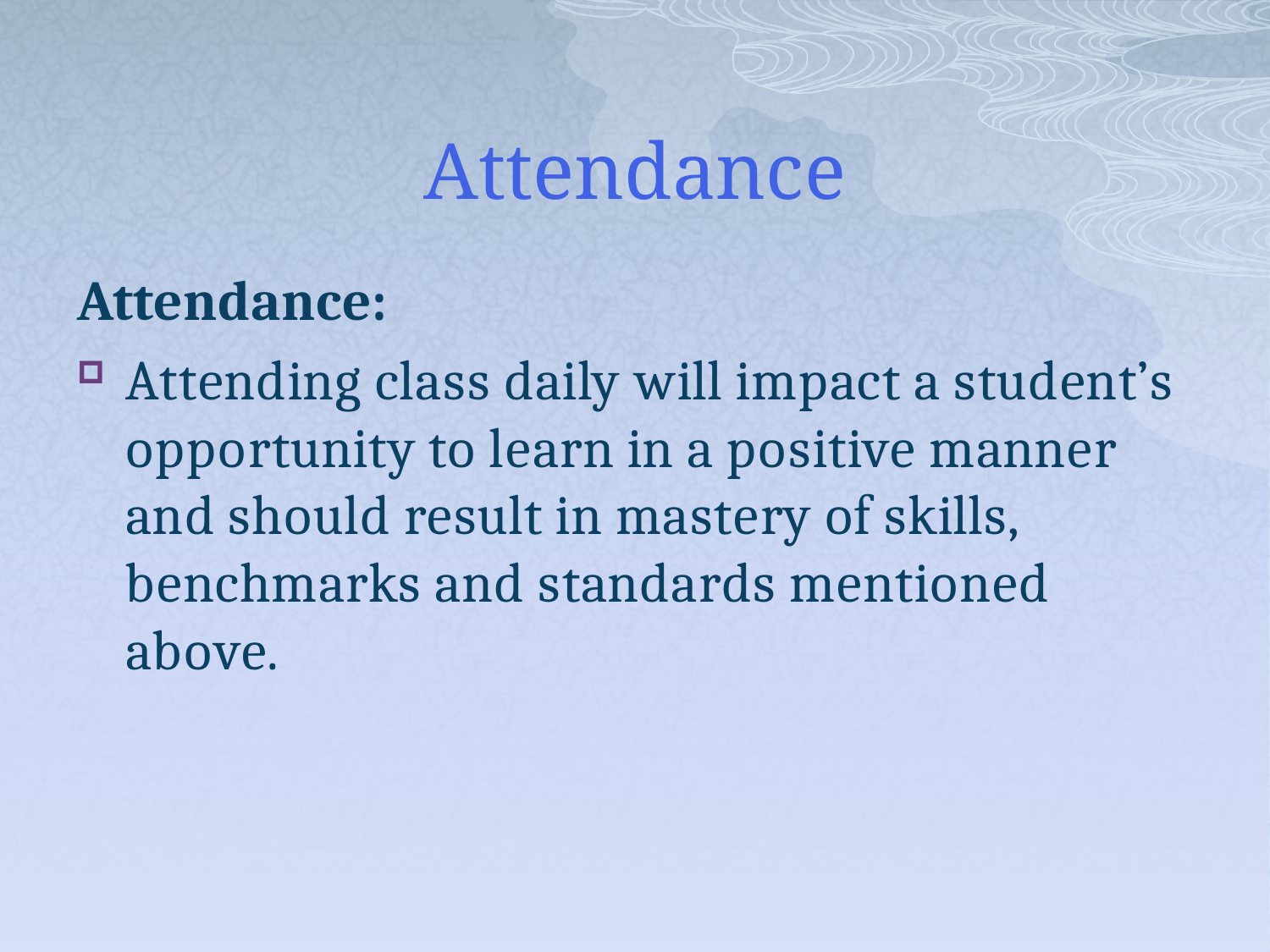

# Attendance
Attendance:
Attending class daily will impact a student’s opportunity to learn in a positive manner and should result in mastery of skills, benchmarks and standards mentioned above.